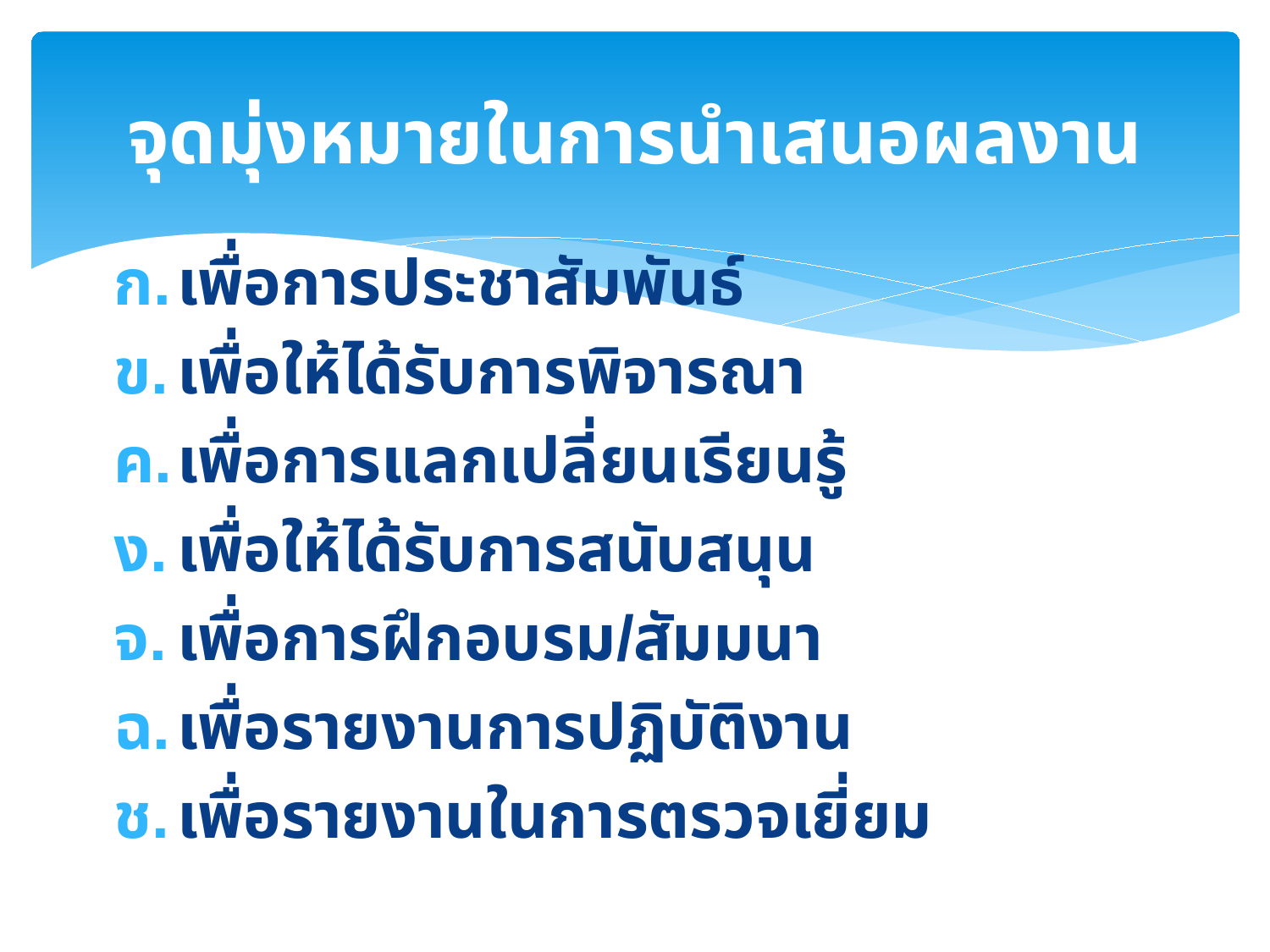

# จุดมุ่งหมายในการนำเสนอผลงาน
เพื่อการประชาสัมพันธ์
เพื่อให้ได้รับการพิจารณา
เพื่อการแลกเปลี่ยนเรียนรู้
เพื่อให้ได้รับการสนับสนุน
เพื่อการฝึกอบรม/สัมมนา
เพื่อรายงานการปฏิบัติงาน
เพื่อรายงานในการตรวจเยี่ยม